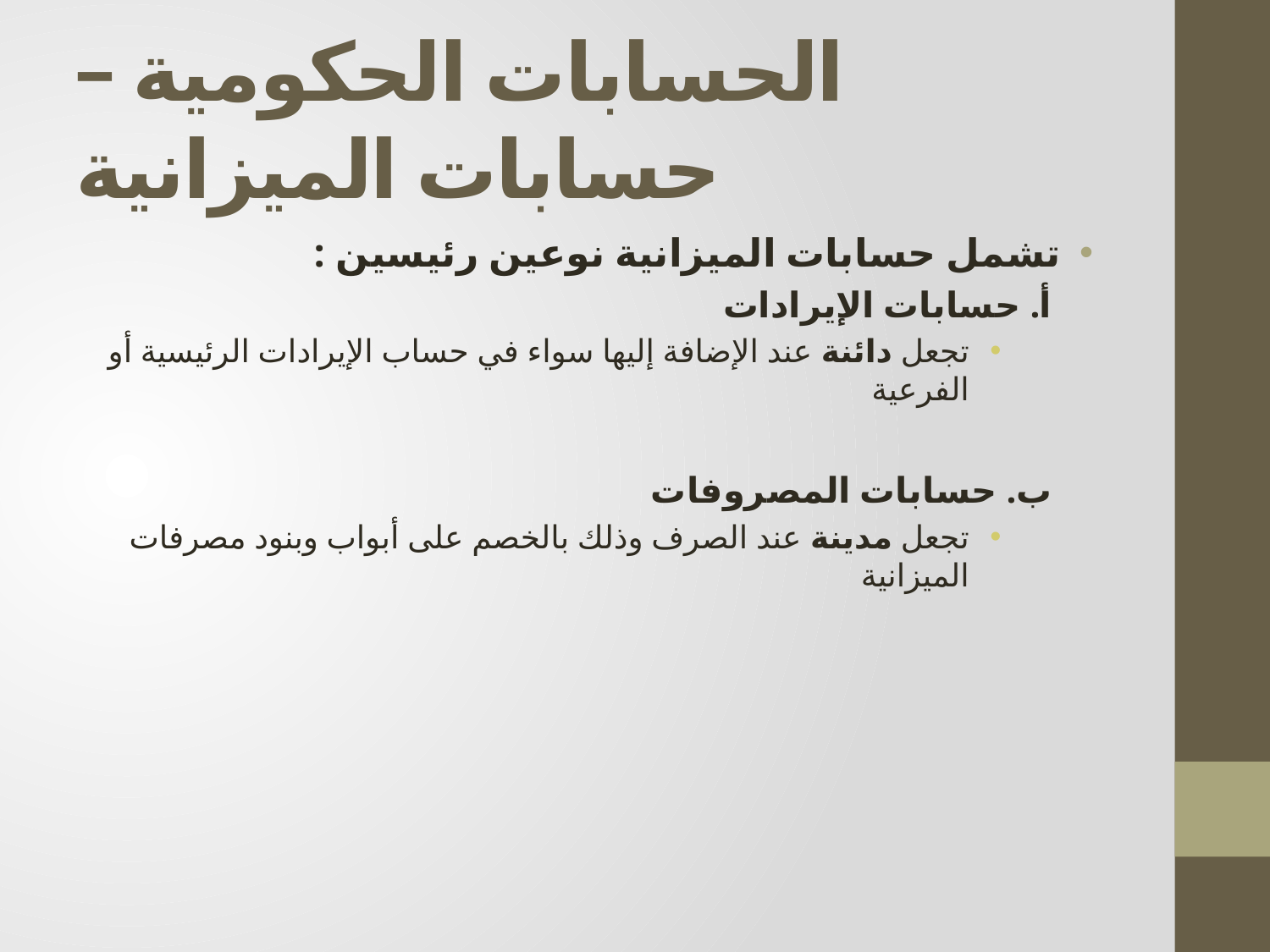

# الحسابات الحكومية – حسابات الميزانية
تشمل حسابات الميزانية نوعين رئيسين :
أ. حسابات الإيرادات
تجعل دائنة عند الإضافة إليها سواء في حساب الإيرادات الرئيسية أو الفرعية

ب. حسابات المصروفات
تجعل مدينة عند الصرف وذلك بالخصم على أبواب وبنود مصرفات الميزانية